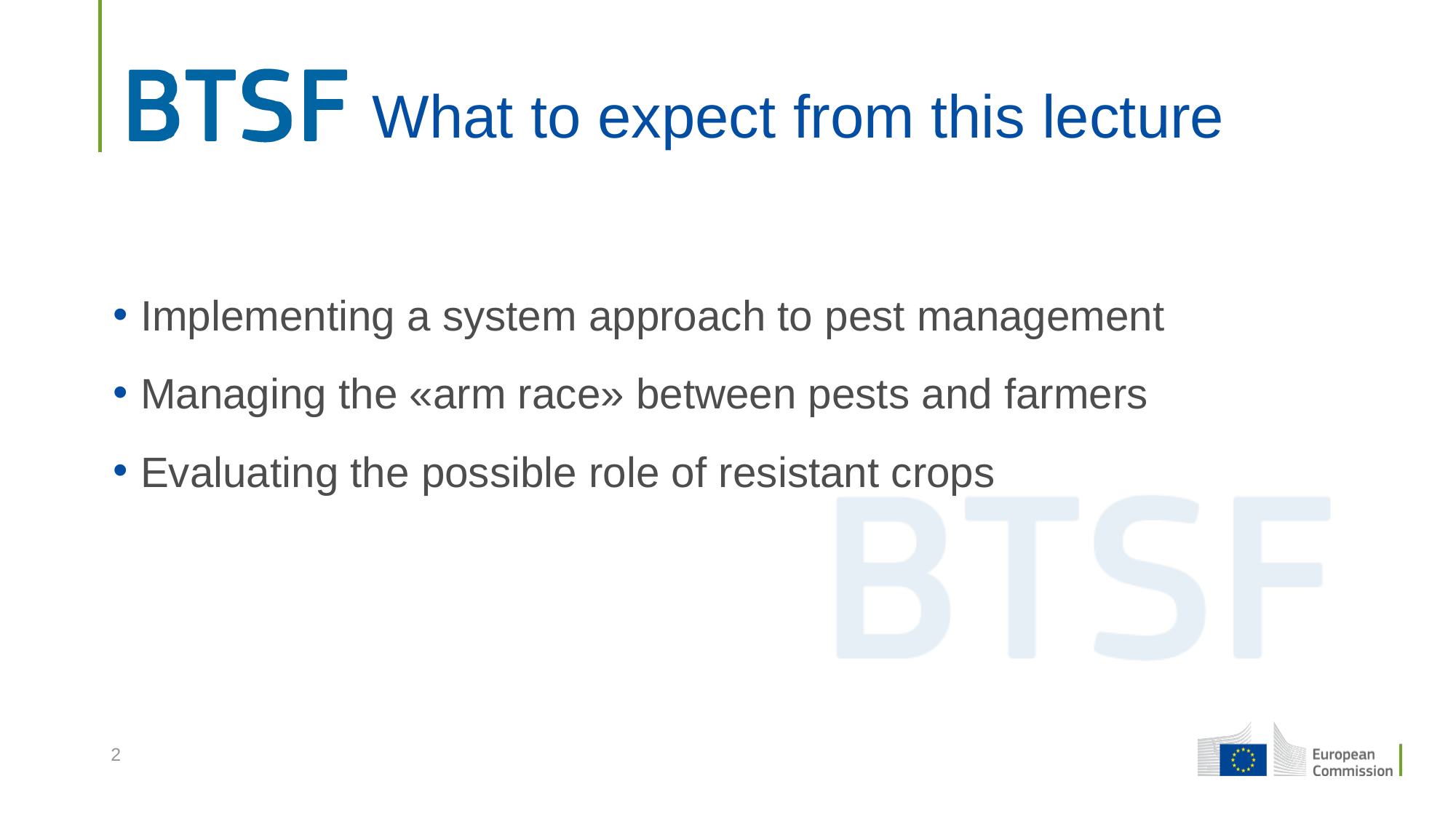

# What to expect from this lecture
Implementing a system approach to pest management
Managing the «arm race» between pests and farmers
Evaluating the possible role of resistant crops

2